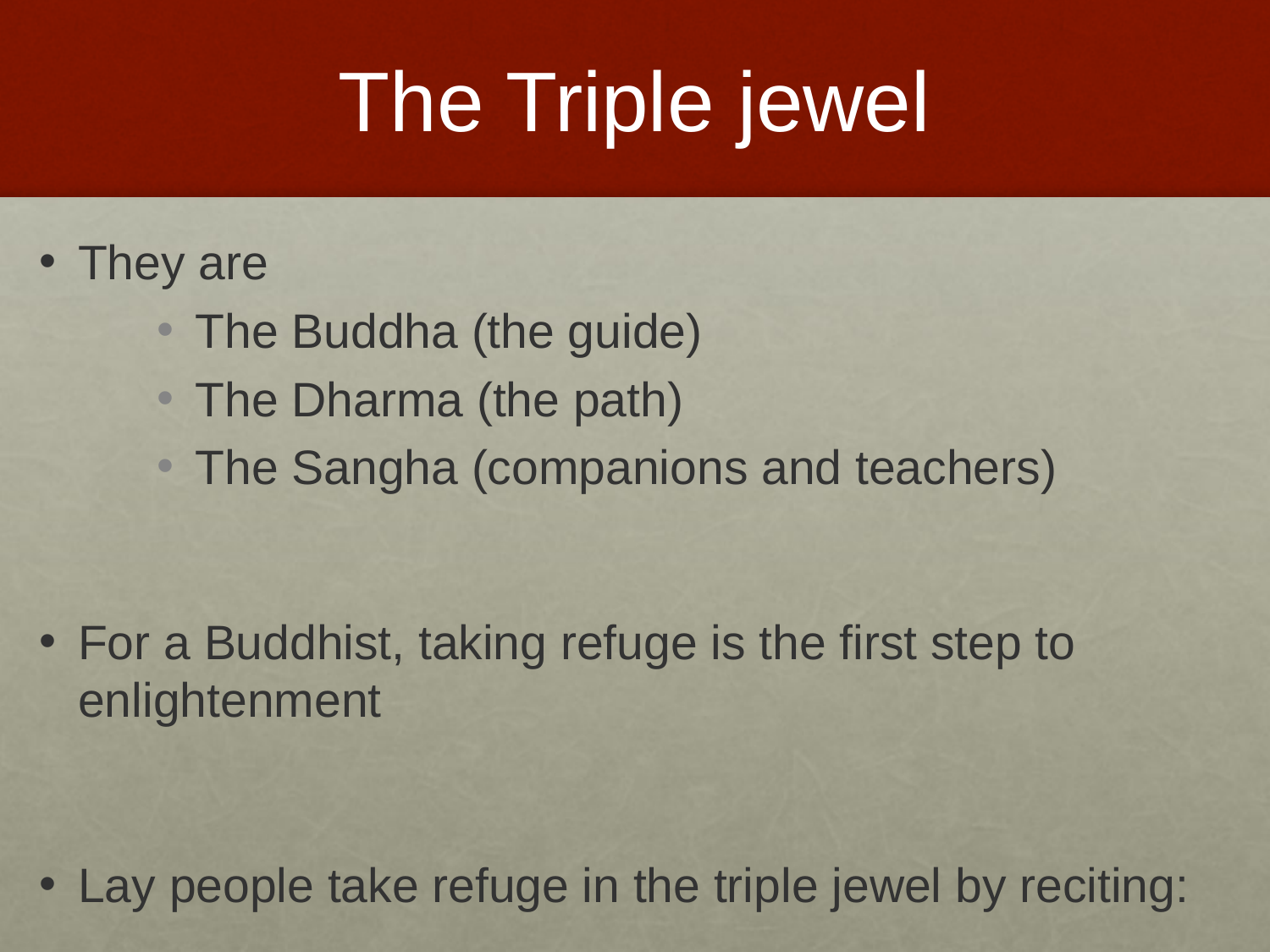

# The Triple jewel
They are
The Buddha (the guide)
The Dharma (the path)
The Sangha (companions and teachers)

For a Buddhist, taking refuge is the first step to enlightenment

Lay people take refuge in the triple jewel by reciting: